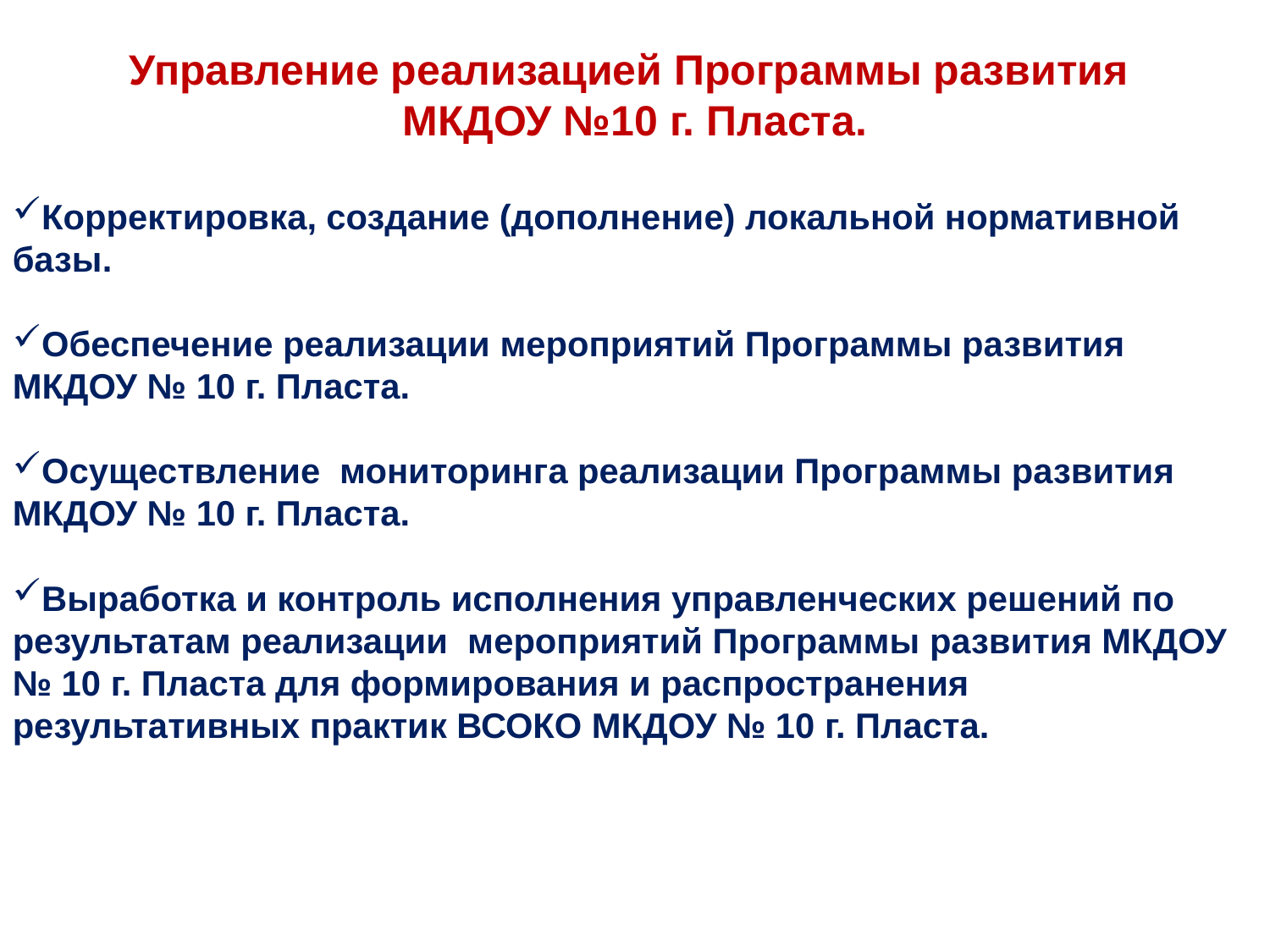

Управление реализацией Программы развития
МКДОУ №10 г. Пласта.

Корректировка, создание (дополнение) локальной нормативной базы.

Обеспечение реализации мероприятий Программы развития МКДОУ № 10 г. Пласта.

Осуществление  мониторинга реализации Программы развития МКДОУ № 10 г. Пласта.

Выработка и контроль исполнения управленческих решений по результатам реализации  мероприятий Программы развития МКДОУ № 10 г. Пласта для формирования и распространения результативных практик ВСОКО МКДОУ № 10 г. Пласта.